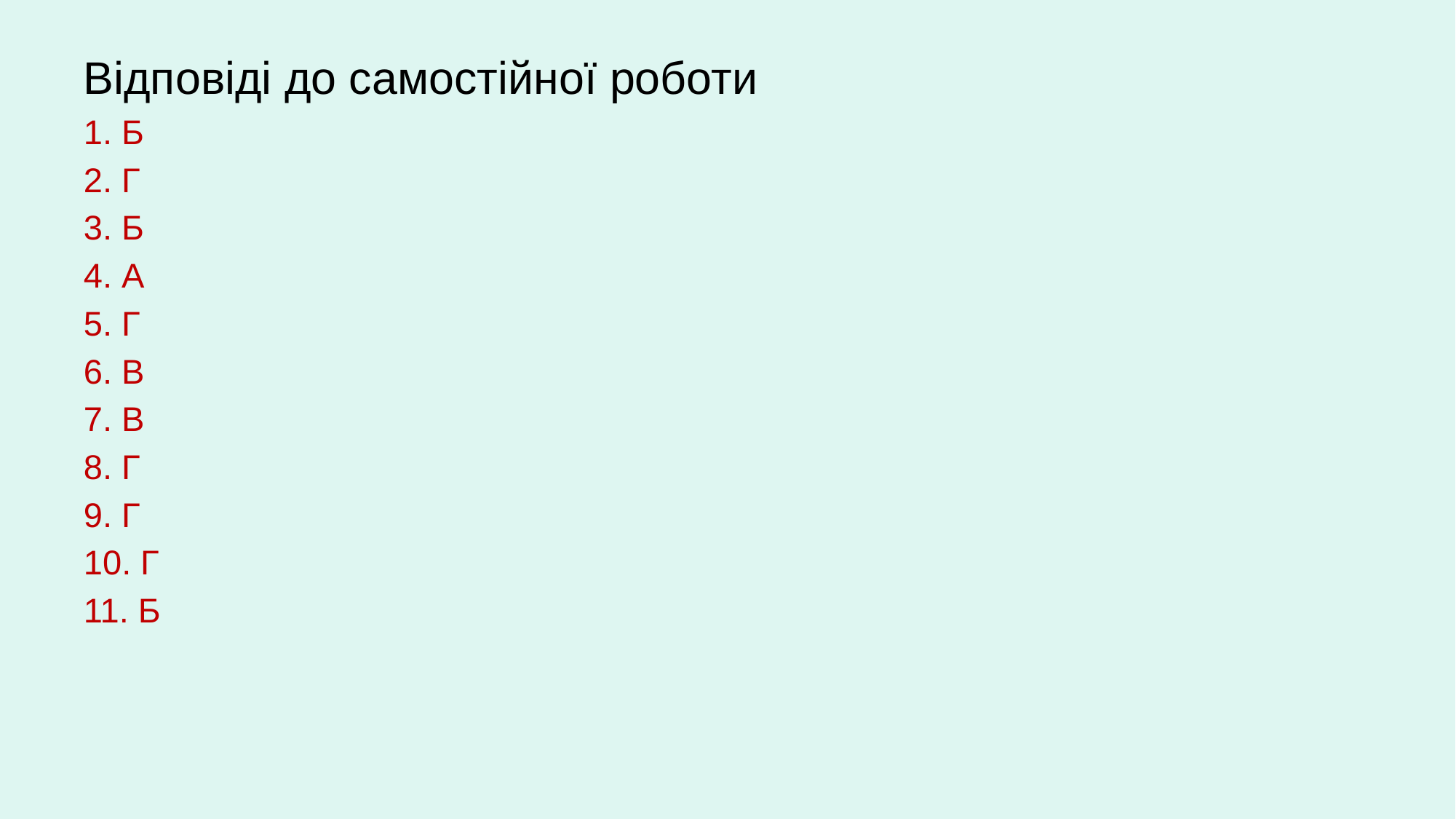

#

Відповіді до самостійної роботи
1. Б
2. Г
3. Б
4. А
5. Г
6. В
7. В
8. Г
9. Г
10. Г
11. Б